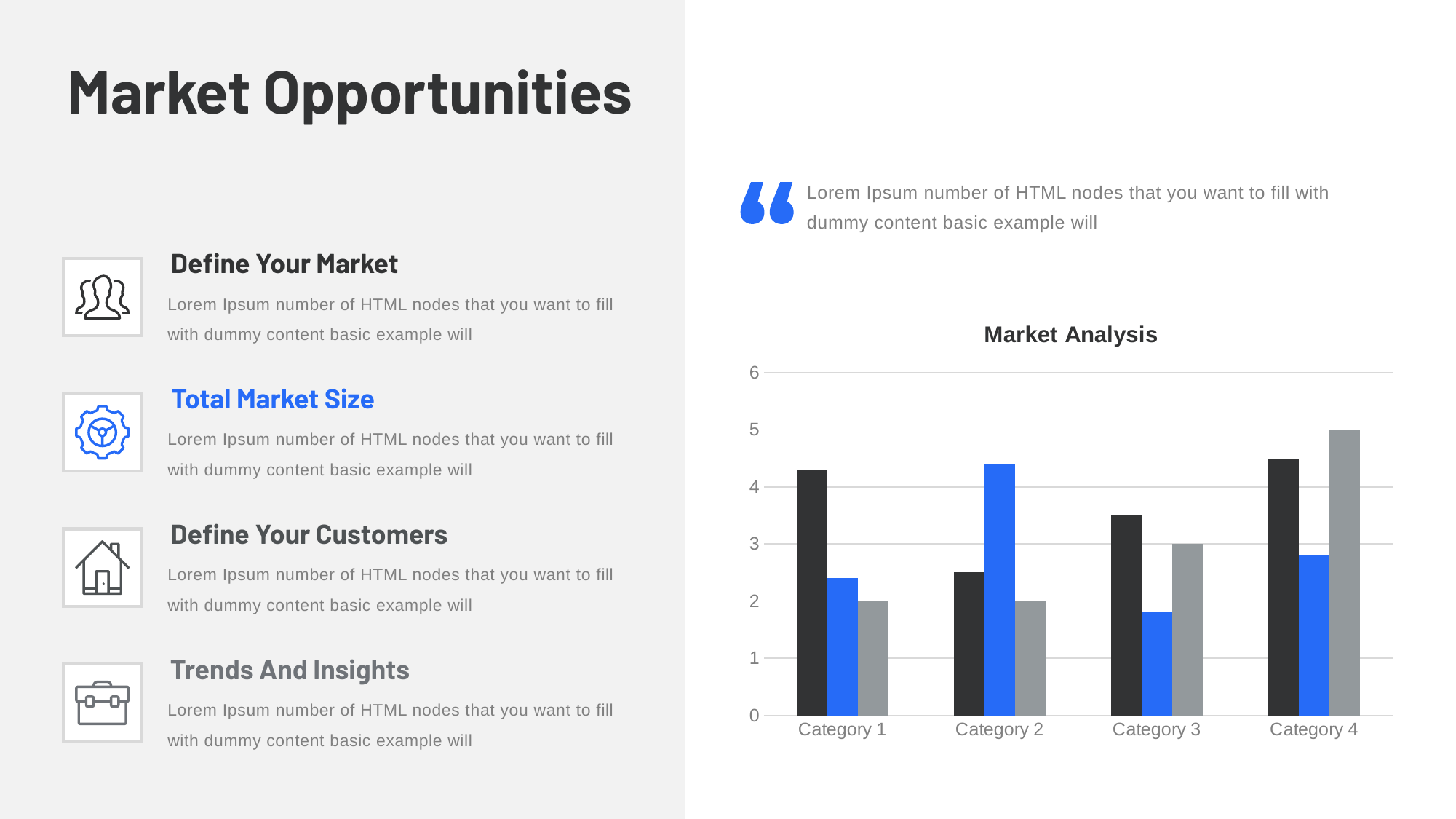

Market Opportunities
Lorem Ipsum number of HTML nodes that you want to fill with dummy content basic example will

Define Your Market

Lorem Ipsum number of HTML nodes that you want to fill with dummy content basic example will

### Chart: Market Analysis

| Category | Series 1 | Series 2 | Series 3 |
|---|---|---|---|
| Category 1 | 4.3 | 2.4 | 2.0 |
| Category 2 | 2.5 | 4.4 | 2.0 |
| Category 3 | 3.5 | 1.8 | 3.0 |
| Category 4 | 4.5 | 2.8 | 5.0 |
Total Market Size

Lorem Ipsum number of HTML nodes that you want to fill with dummy content basic example will
Define Your Customers

Lorem Ipsum number of HTML nodes that you want to fill with dummy content basic example will
Trends And Insights

Lorem Ipsum number of HTML nodes that you want to fill with dummy content basic example will